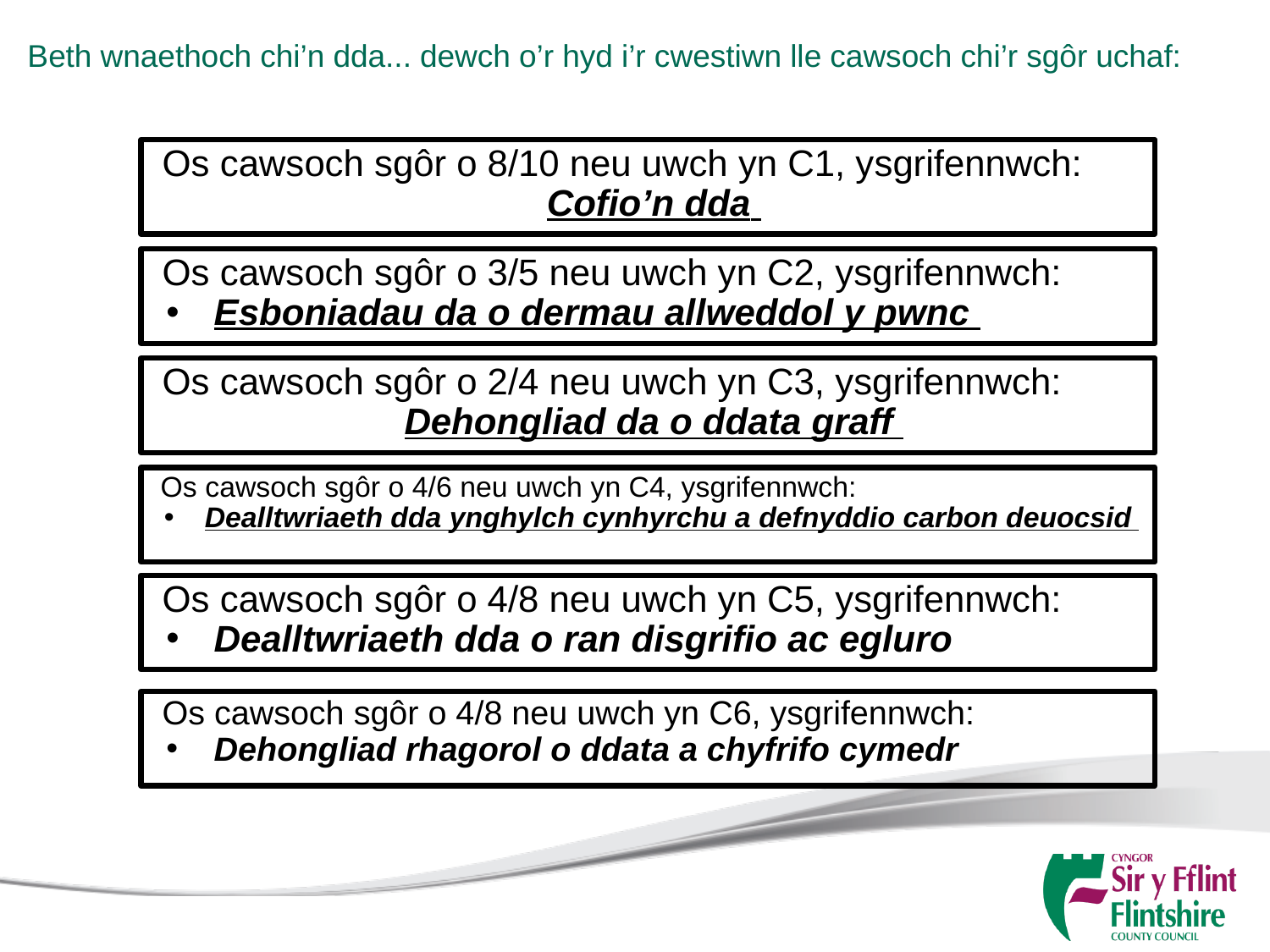

# Beth wnaethoch chi’n dda... dewch o’r hyd i’r cwestiwn lle cawsoch chi’r sgôr uchaf:
Os cawsoch sgôr o 8/10 neu uwch yn C1, ysgrifennwch:
Cofio’n dda

Os cawsoch sgôr o 3/5 neu uwch yn C2, ysgrifennwch:
Esboniadau da o dermau allweddol y pwnc

Os cawsoch sgôr o 2/4 neu uwch yn C3, ysgrifennwch:
Dehongliad da o ddata graff

Os cawsoch sgôr o 4/6 neu uwch yn C4, ysgrifennwch:
Dealltwriaeth dda ynghylch cynhyrchu a defnyddio carbon deuocsid

Os cawsoch sgôr o 4/8 neu uwch yn C5, ysgrifennwch:
Dealltwriaeth dda o ran disgrifio ac egluro

Os cawsoch sgôr o 4/8 neu uwch yn C6, ysgrifennwch:
Dehongliad rhagorol o ddata a chyfrifo cymedr